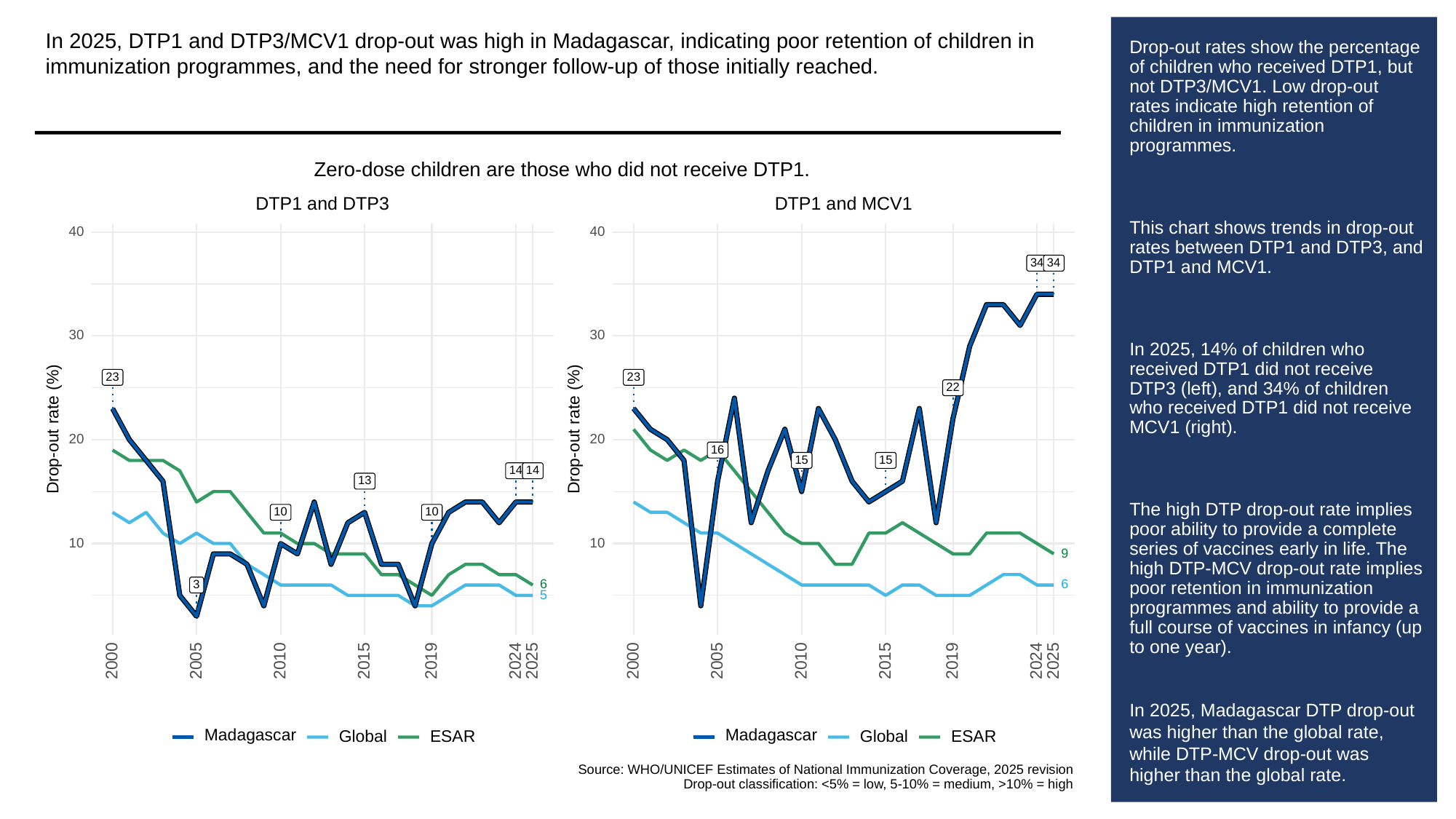

In 2025, DTP1 and DTP3/MCV1 drop-out was high in Madagascar, indicating poor retention of children in immunization programmes, and the need for stronger follow-up of those initially reached.
# Drop-out rates show the percentage of children who received DTP1, but not DTP3/MCV1. Low drop-out rates indicate high retention of children in immunization programmes.

This chart shows trends in drop-out rates between DTP1 and DTP3, and DTP1 and MCV1.

In 2025, 14% of children who received DTP1 did not receive DTP3 (left), and 34% of children who received DTP1 did not receive MCV1 (right).

The high DTP drop-out rate implies poor ability to provide a complete series of vaccines early in life. The high DTP-MCV drop-out rate implies poor retention in immunization programmes and ability to provide a full course of vaccines in infancy (up to one year).

In 2025, Madagascar DTP drop-out was higher than the global rate, while DTP-MCV drop-out was higher than the global rate.

Zero-dose children are those who did not receive DTP1.
DTP1 and MCV1
DTP1 and DTP3

40
40

34
34

30
30

23
23

22

Drop-out rate (%)
Drop-out rate (%)

20
20

16

15
15

14
14

13

10
10

10
10

9

6
6
3

5

2000
2005
2010
2015
2019
2024
2025
2000
2005
2010
2015
2019
2024
2025
Madagascar
Madagascar
Global
ESAR
Global
ESAR

Source: WHO/UNICEF Estimates of National Immunization Coverage, 2025 revision
Drop-out classification: <5% = low, 5-10% = medium, >10% = high